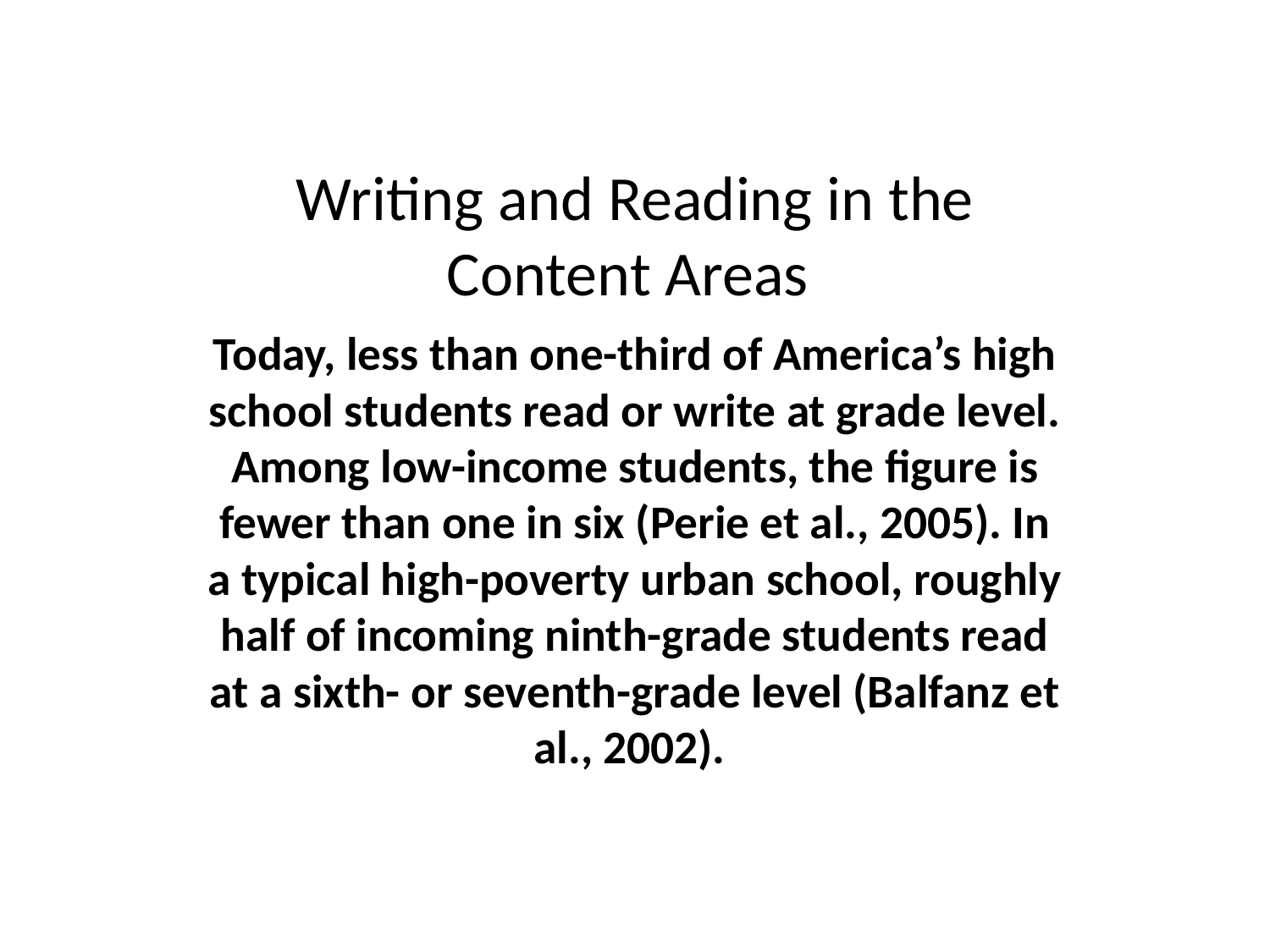

# Writing and Reading in the Content Areas
Today, less than one-third of America’s high school students read or write at grade level. Among low-income students, the figure is fewer than one in six (Perie et al., 2005). In a typical high-poverty urban school, roughly half of incoming ninth-grade students read at a sixth- or seventh-grade level (Balfanz et al., 2002).